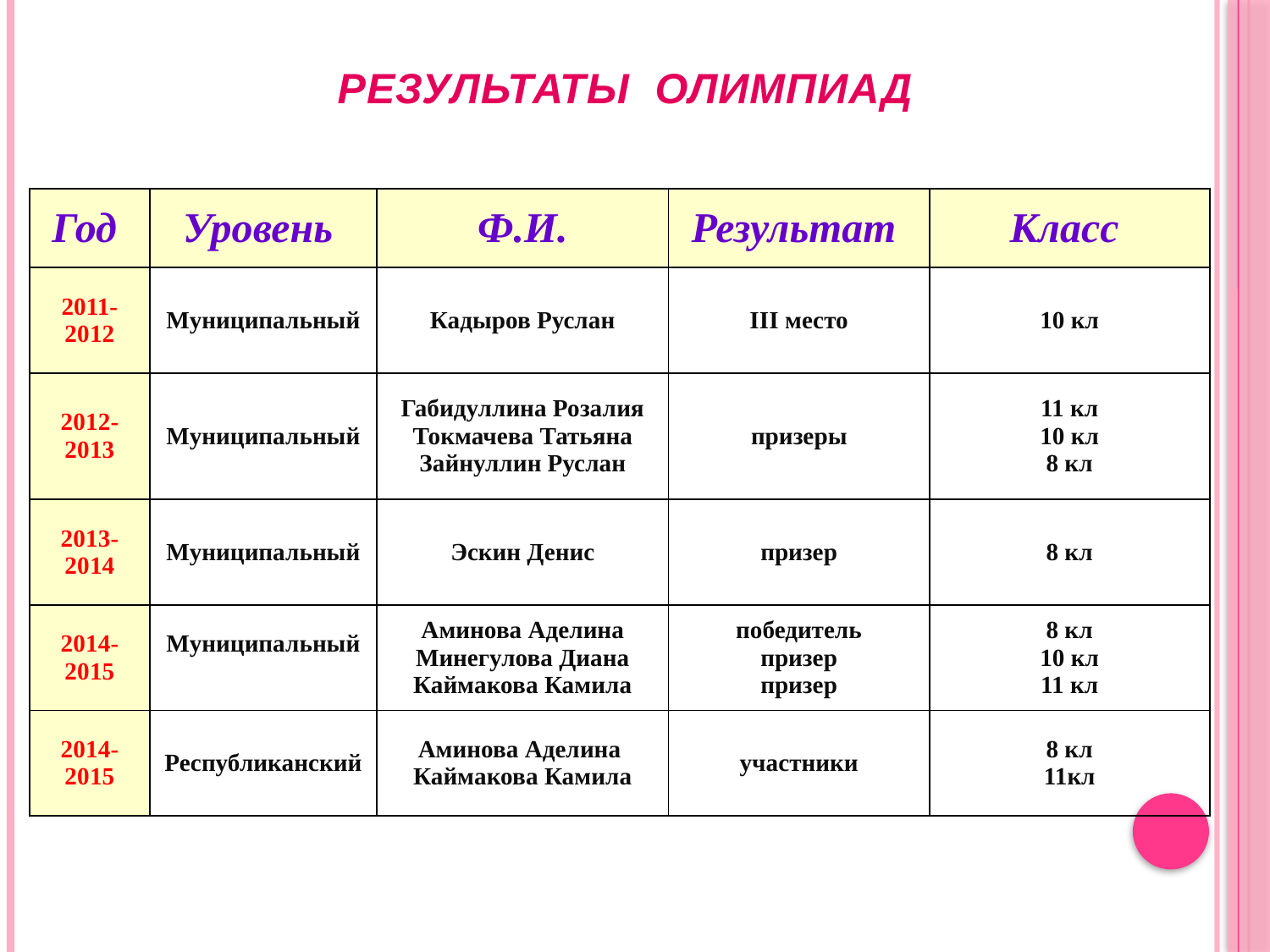

РЕЗУЛЬТАТЫ  ОЛИМПИАД
| Год | Уровень | Ф.И. | Результат | Класс |
| --- | --- | --- | --- | --- |
| 2011-2012 | Муниципальный | Кадыров Руслан | III место | 10 кл |
| 2012-2013 | Муниципальный | Габидуллина Розалия Токмачева Татьяна Зайнуллин Руслан | призеры | 11 кл 10 кл 8 кл |
| 2013-2014 | Муниципальный | Эскин Денис | призер | 8 кл |
| 2014-2015 | Муниципальный | Аминова Аделина Минегулова Диана Каймакова Камила | победитель призер призер | 8 кл 10 кл 11 кл |
| 2014-2015 | Республиканский | Аминова Аделина Каймакова Камила | участники | 8 кл 11кл |